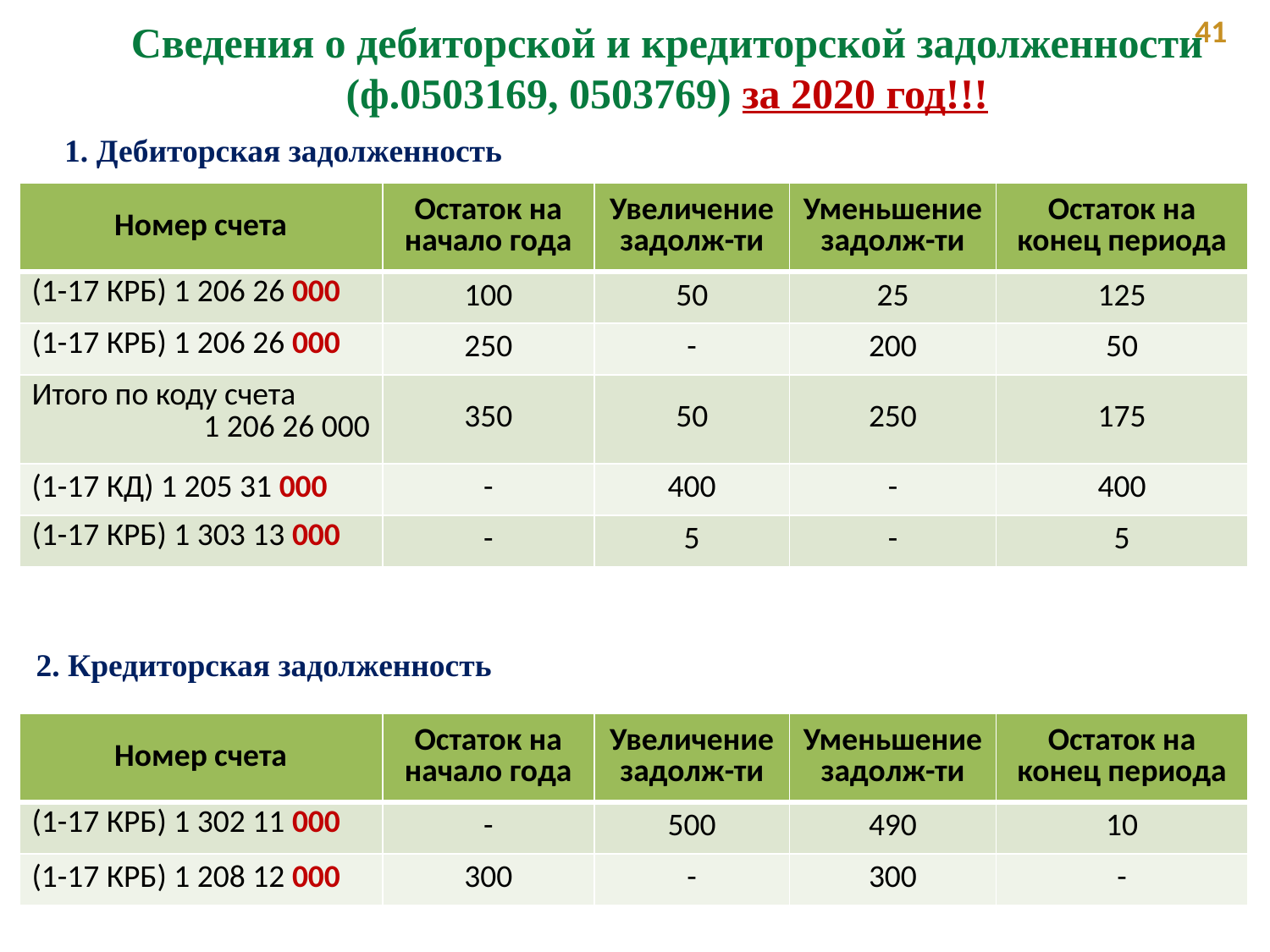

41
Сведения о дебиторской и кредиторской задолженности (ф.0503169, 0503769) за 2020 год!!!
1. Дебиторская задолженность
| Номер счета | Остаток на начало года | Увеличение задолж-ти | Уменьшение задолж-ти | Остаток на конец периода |
| --- | --- | --- | --- | --- |
| (1-17 КРБ) 1 206 26 000 | 100 | 50 | 25 | 125 |
| (1-17 КРБ) 1 206 26 000 | 250 | - | 200 | 50 |
| Итого по коду счета 1 206 26 000 | 350 | 50 | 250 | 175 |
| (1-17 КД) 1 205 31 000 | - | 400 | - | 400 |
| (1-17 КРБ) 1 303 13 000 | - | 5 | - | 5 |
2. Кредиторская задолженность
| Номер счета | Остаток на начало года | Увеличение задолж-ти | Уменьшение задолж-ти | Остаток на конец периода |
| --- | --- | --- | --- | --- |
| (1-17 КРБ) 1 302 11 000 | - | 500 | 490 | 10 |
| (1-17 КРБ) 1 208 12 000 | 300 | - | 300 | - |